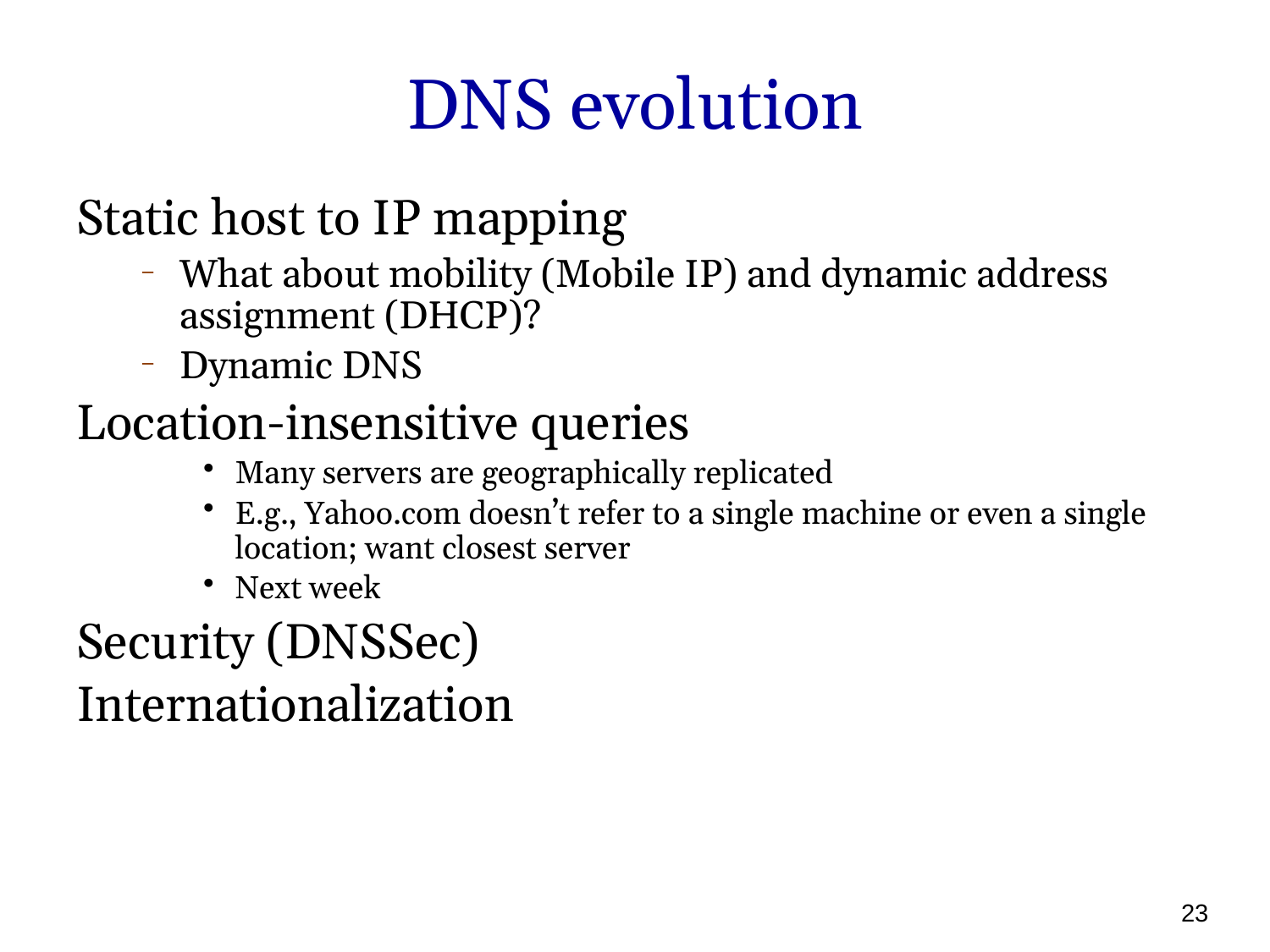

# DNS evolution
Static host to IP mapping
What about mobility (Mobile IP) and dynamic address assignment (DHCP)?
Dynamic DNS
Location-insensitive queries
Many servers are geographically replicated
E.g., Yahoo.com doesn’t refer to a single machine or even a single location; want closest server
Next week
Security (DNSSec)
Internationalization
23